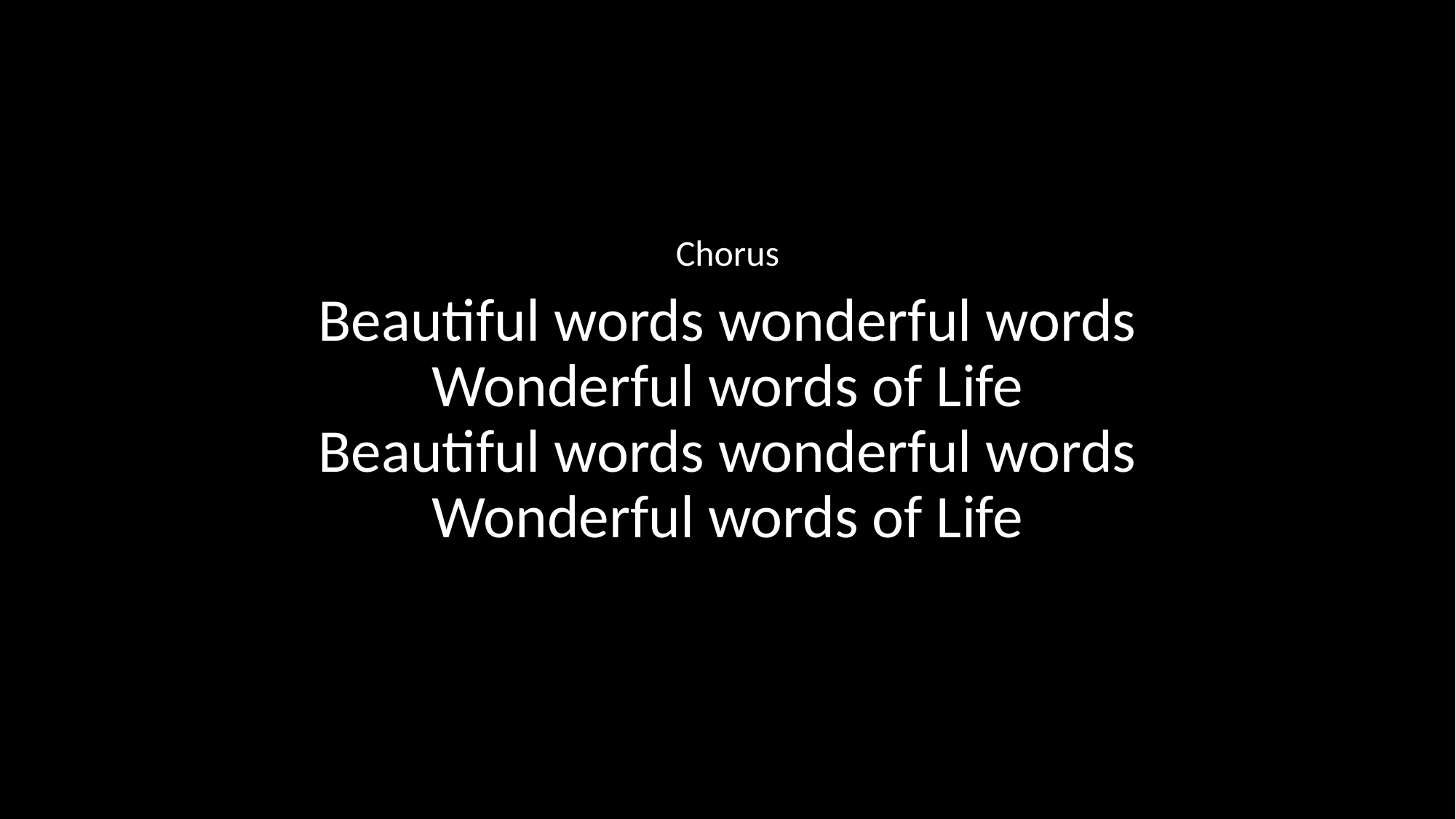

Chorus
Beautiful words wonderful words
Wonderful words of Life
Beautiful words wonderful words
Wonderful words of Life